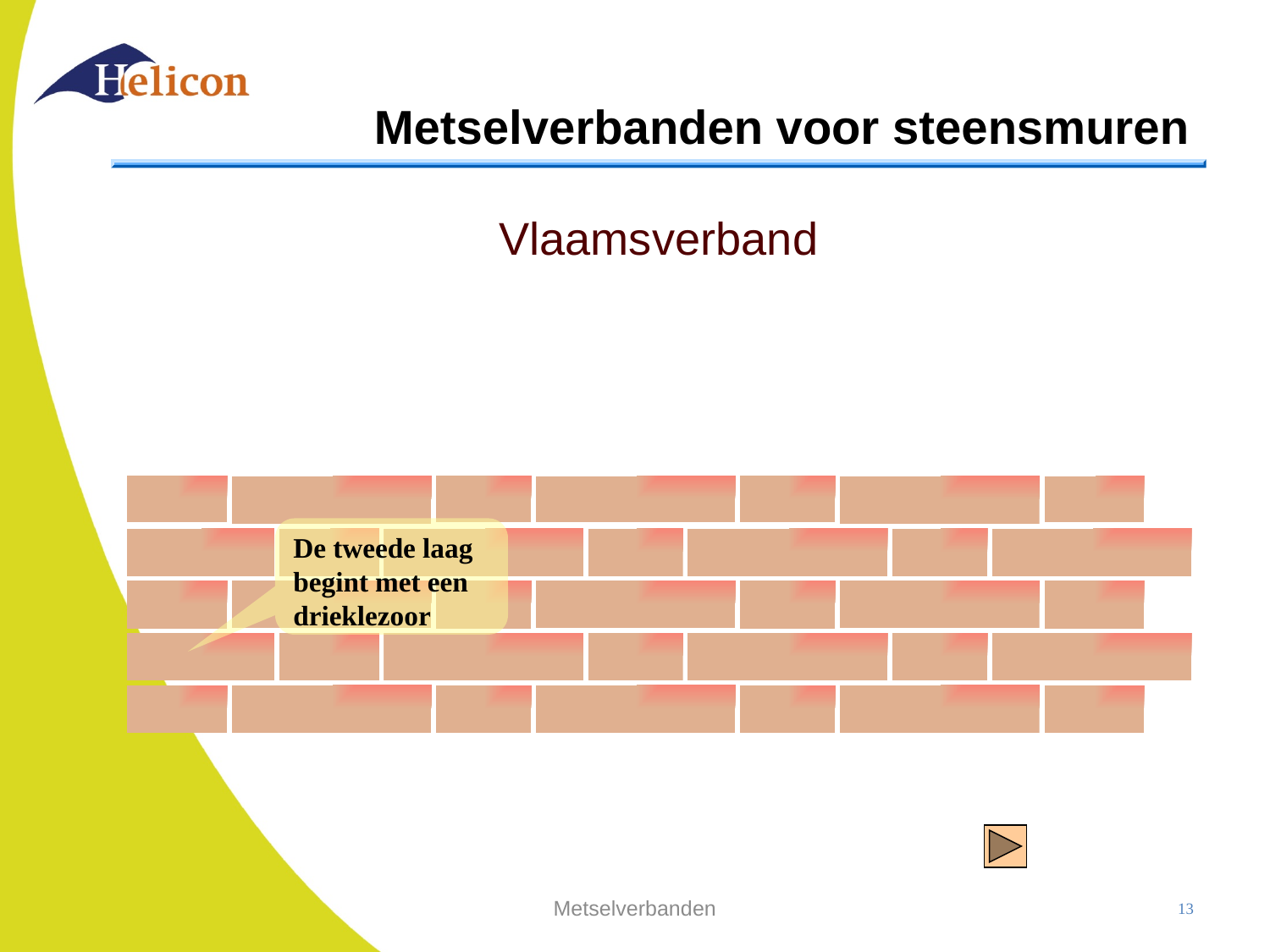

# Metselverbanden voor steensmuren

Vlaamsverband
- Alle lagen bestaan uit:
- kop-strek-kop-strek enz.

De tweede laag begint met een drieklezoor

Metselverbanden
13